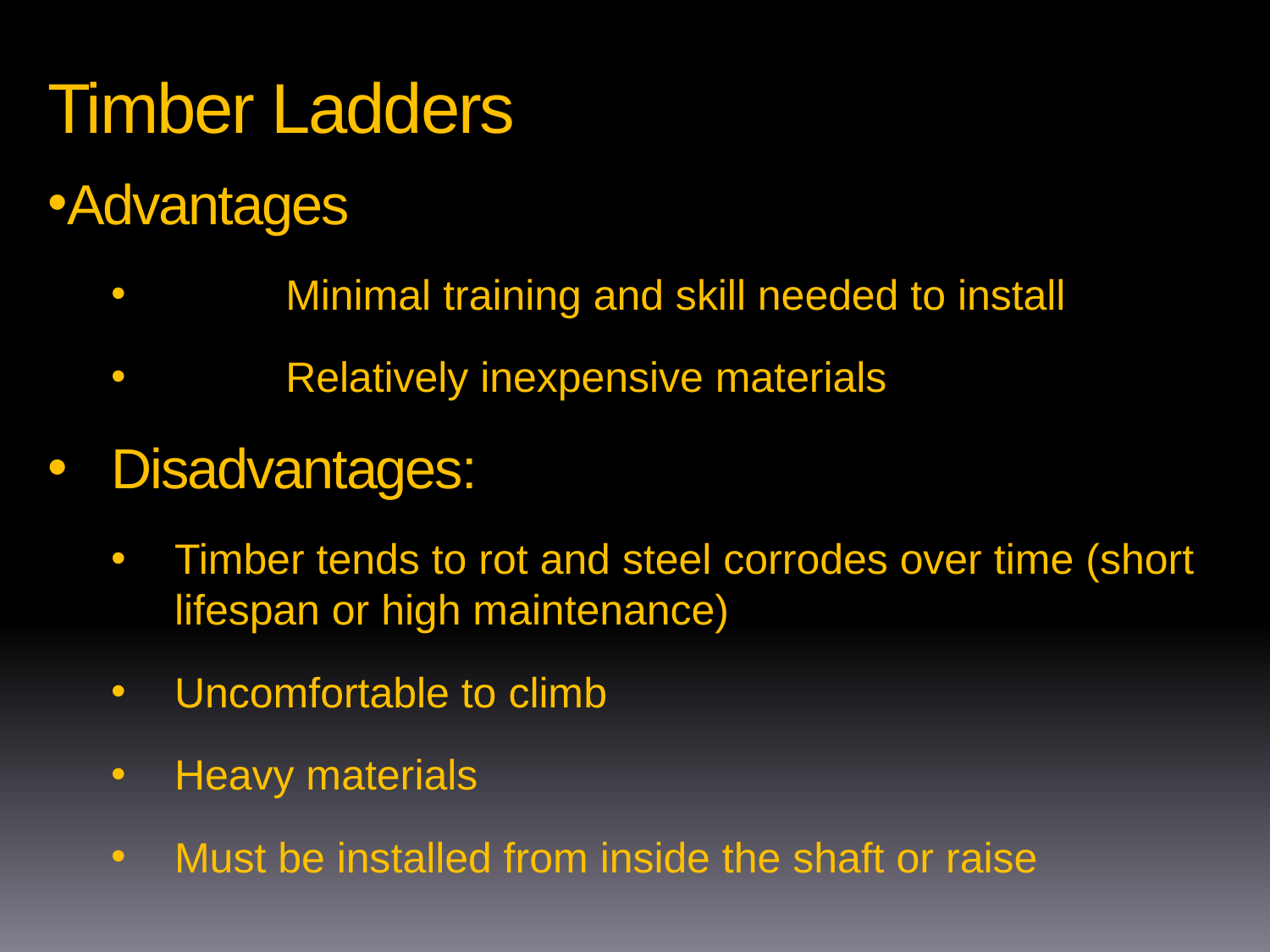

Timber Ladders
Advantages
	Minimal training and skill needed to install
	Relatively inexpensive materials
Disadvantages:
Timber tends to rot and steel corrodes over time (short lifespan or high maintenance)
Uncomfortable to climb
Heavy materials
Must be installed from inside the shaft or raise